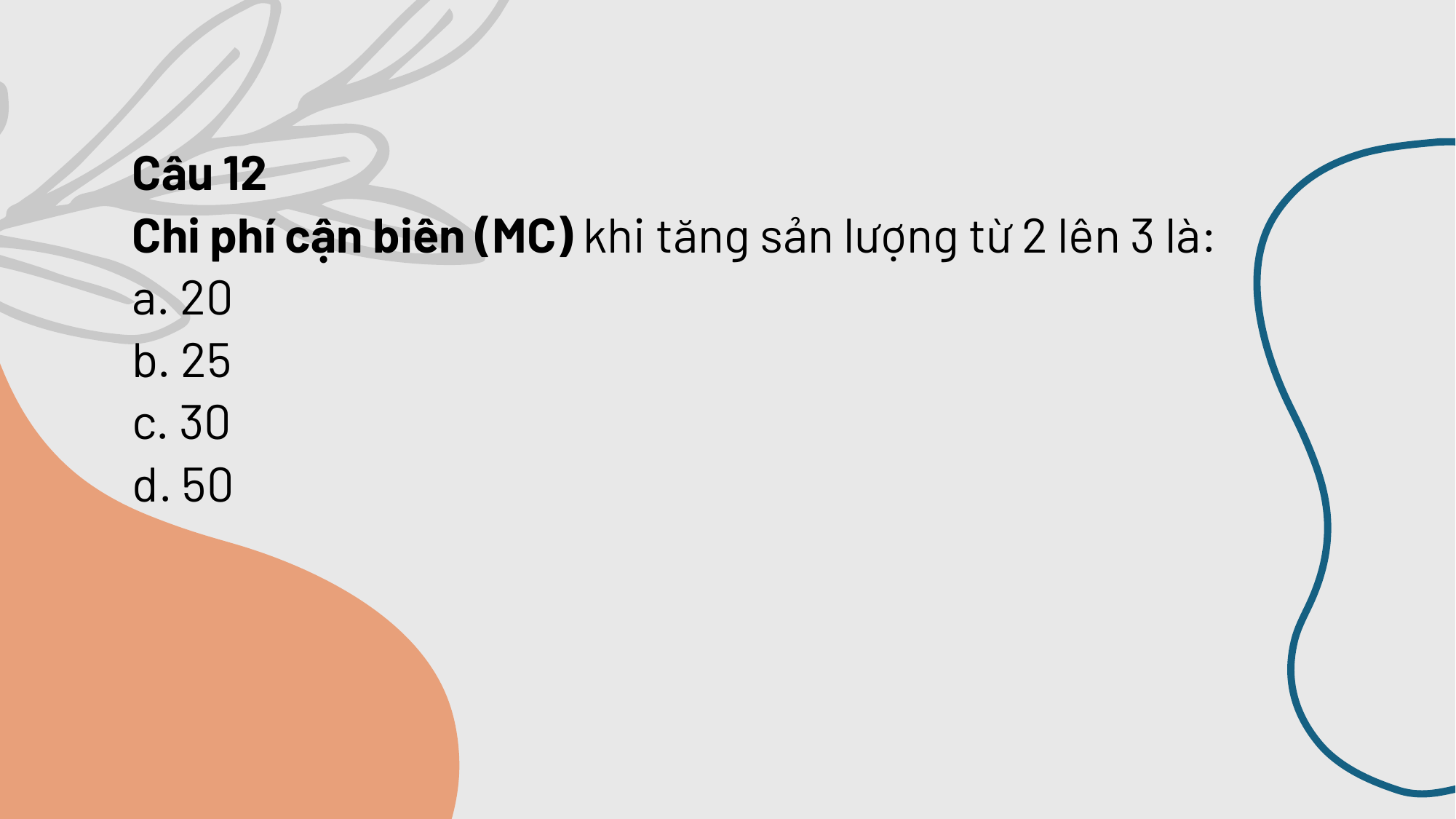

# Câu 12 Chi phí cận biên (MC) khi tăng sản lượng từ 2 lên 3 là: a. 20 b. 25 c. 30 d. 50